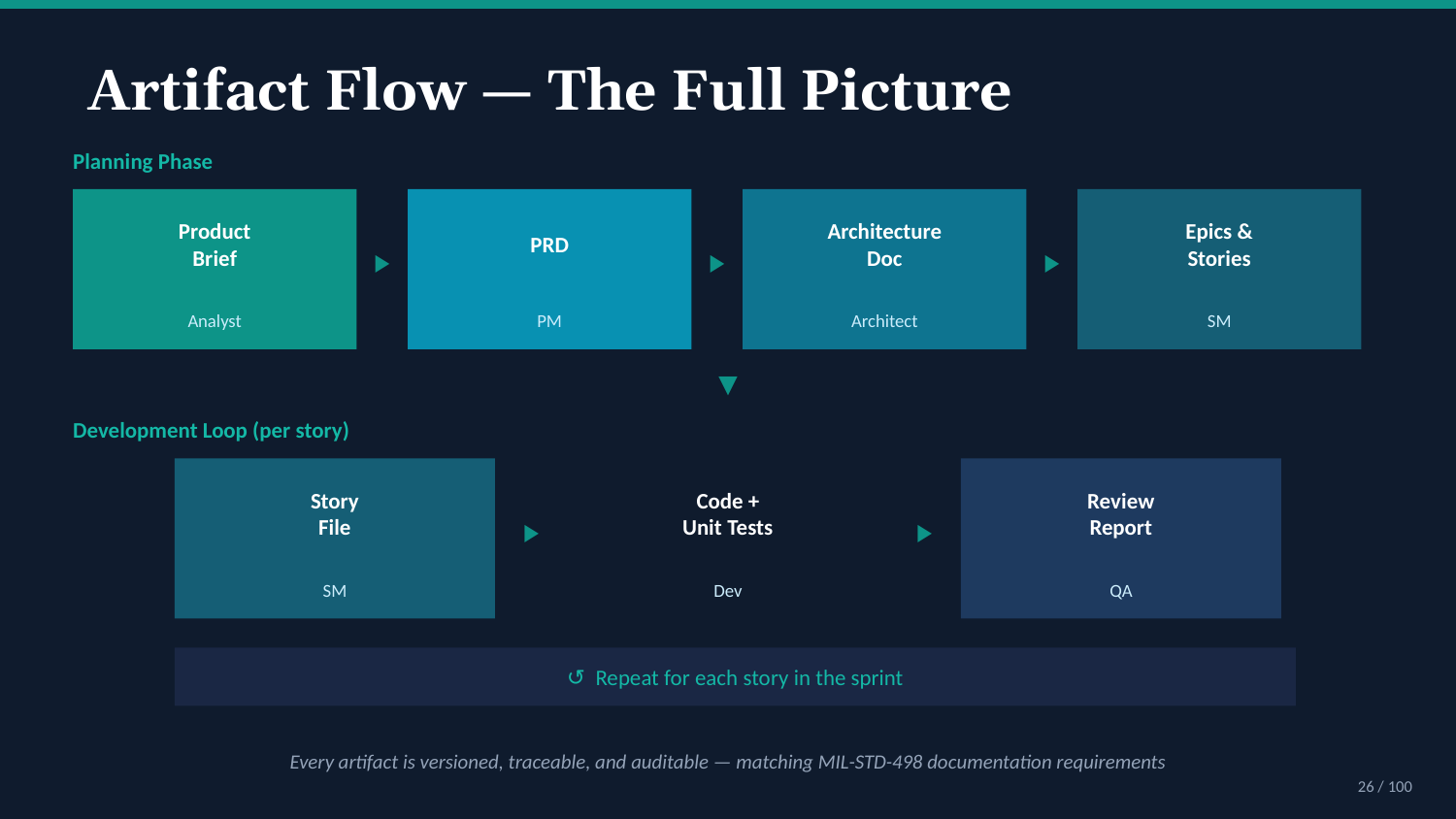

Artifact Flow — The Full Picture
Planning Phase

Product
Brief

PRD

Architecture
Doc

Epics &
Stories
▶
▶
▶
Analyst
PM
Architect
SM
▼
Development Loop (per story)

Story
File

Code +
Unit Tests

Review
Report
▶
▶
SM
Dev
QA

↺  Repeat for each story in the sprint
Every artifact is versioned, traceable, and auditable — matching MIL-STD-498 documentation requirements
26 / 100